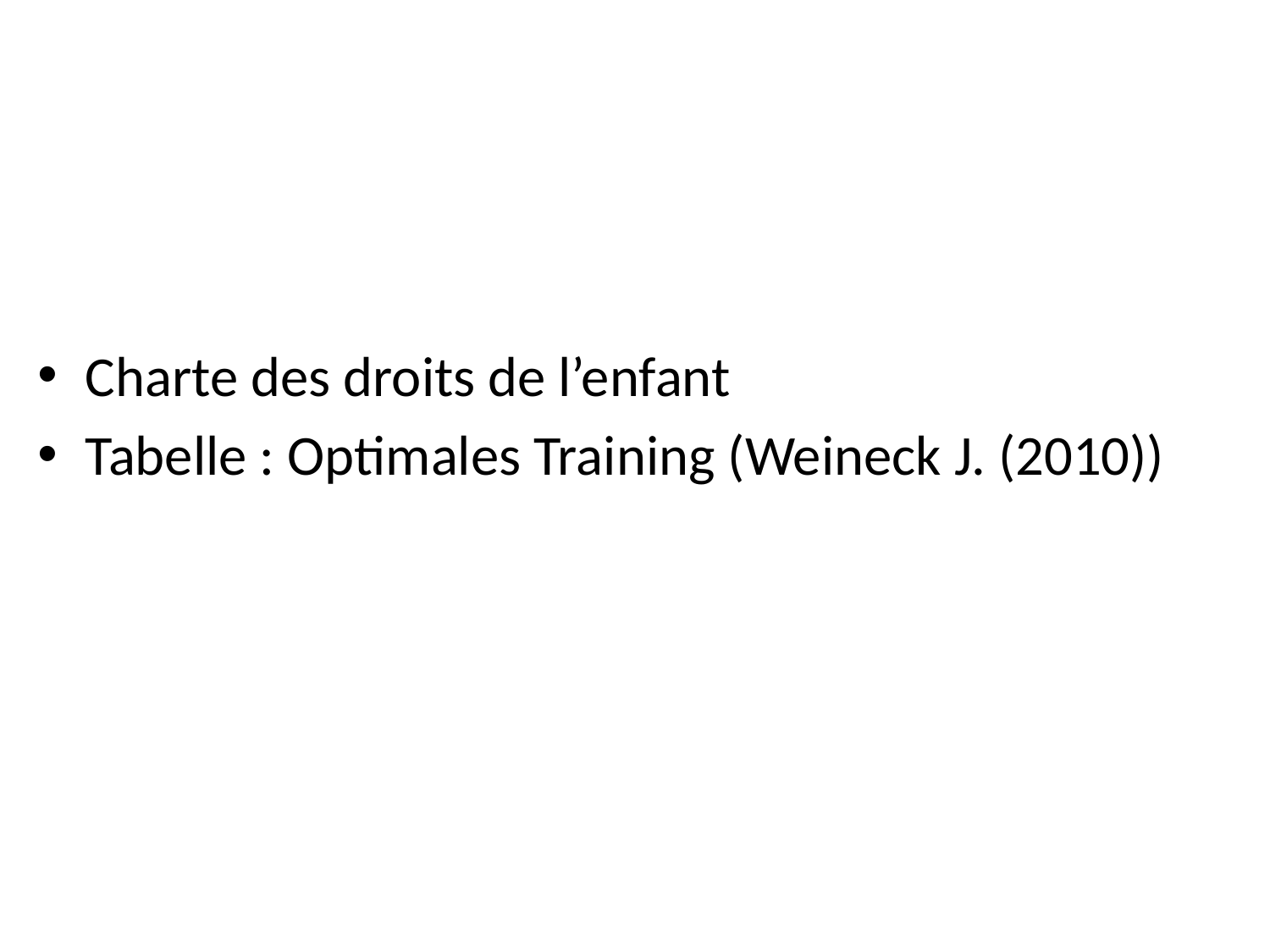

Charte des droits de l’enfant
Tabelle : Optimales Training (Weineck J. (2010))